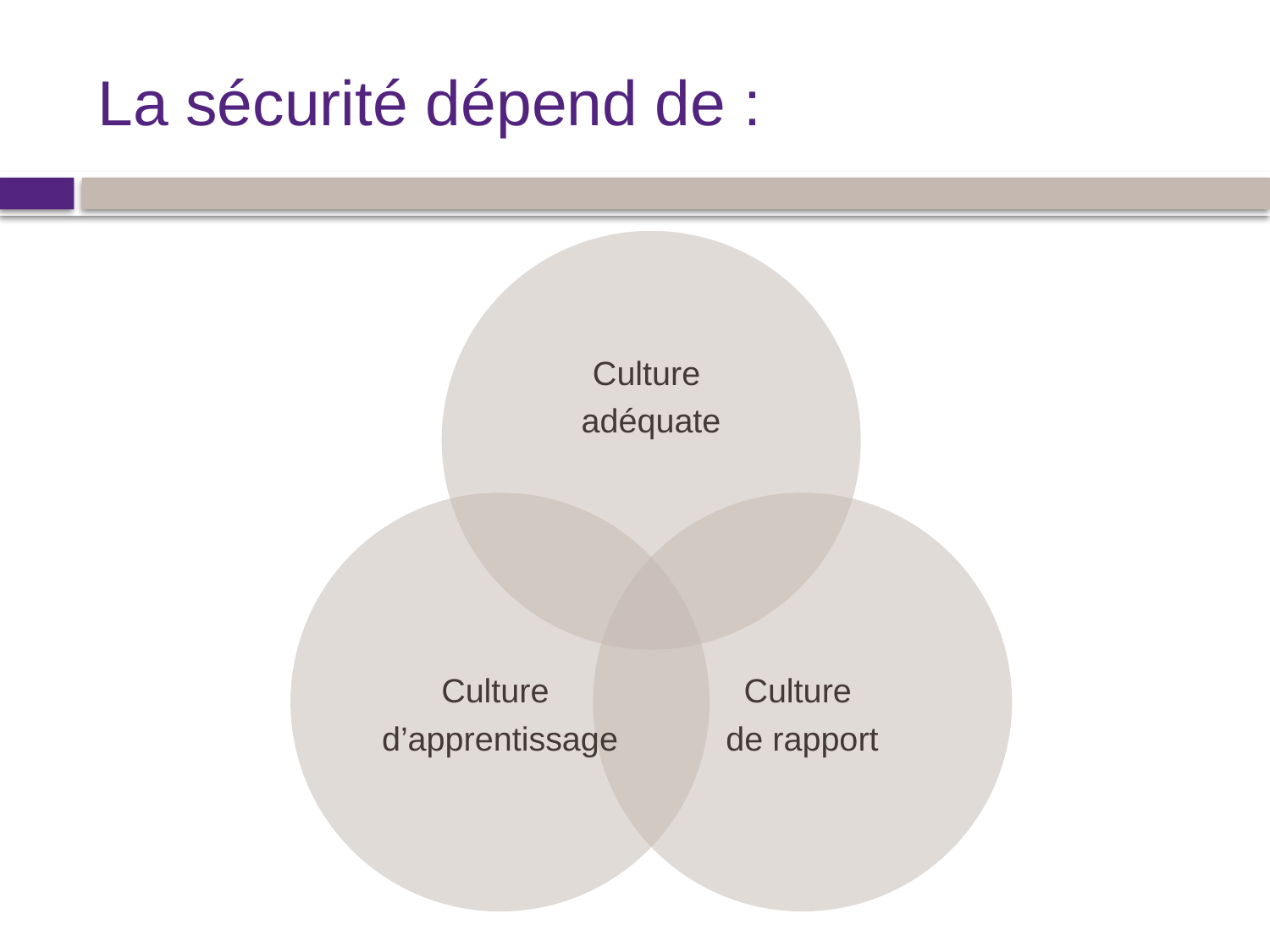

# La sécurité dépend de :
Culture
adéquate
Culture
de rapport
Culture
d’apprentissage